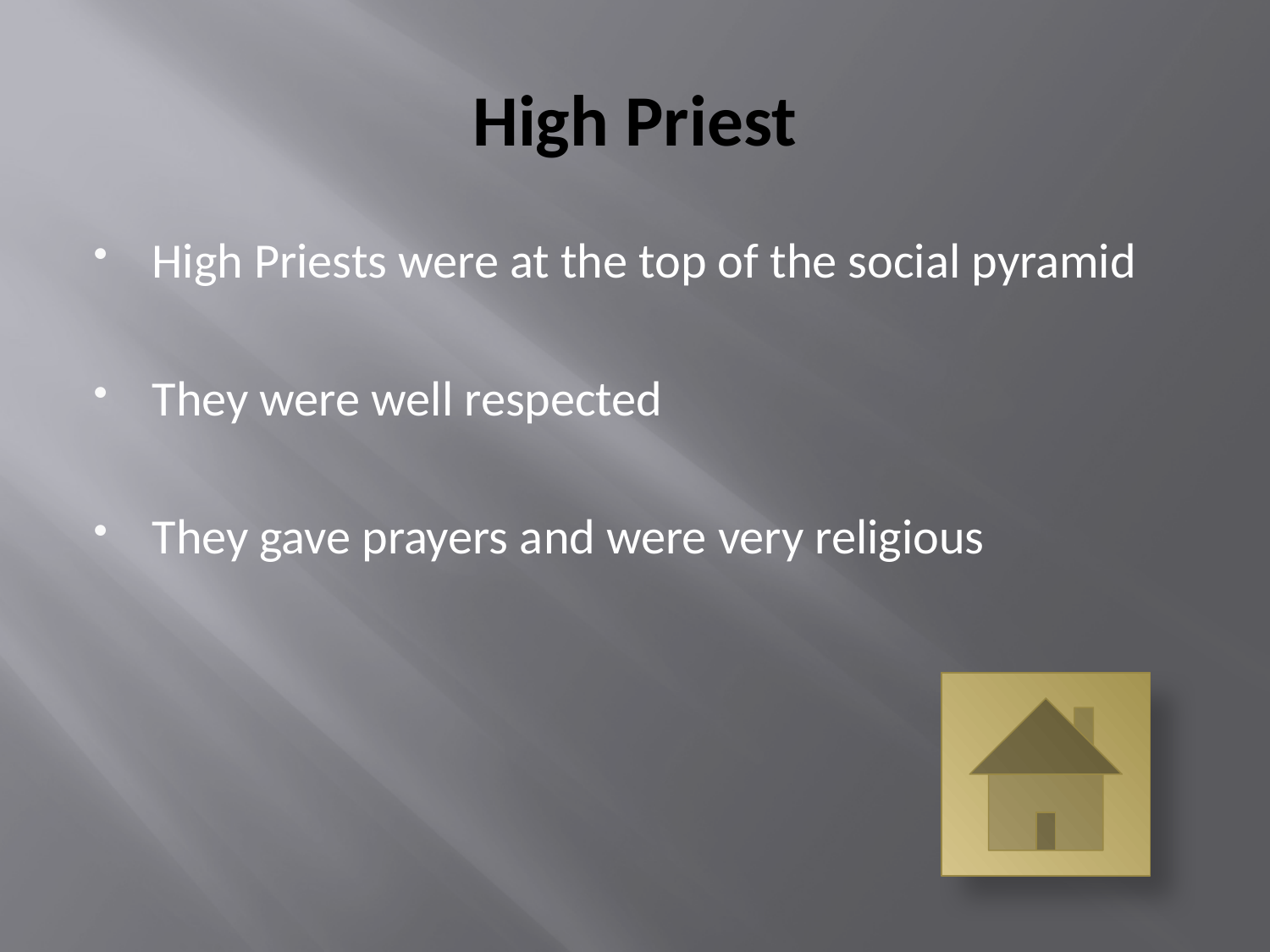

# High Priest
High Priests were at the top of the social pyramid

They were well respected

They gave prayers and were very religious